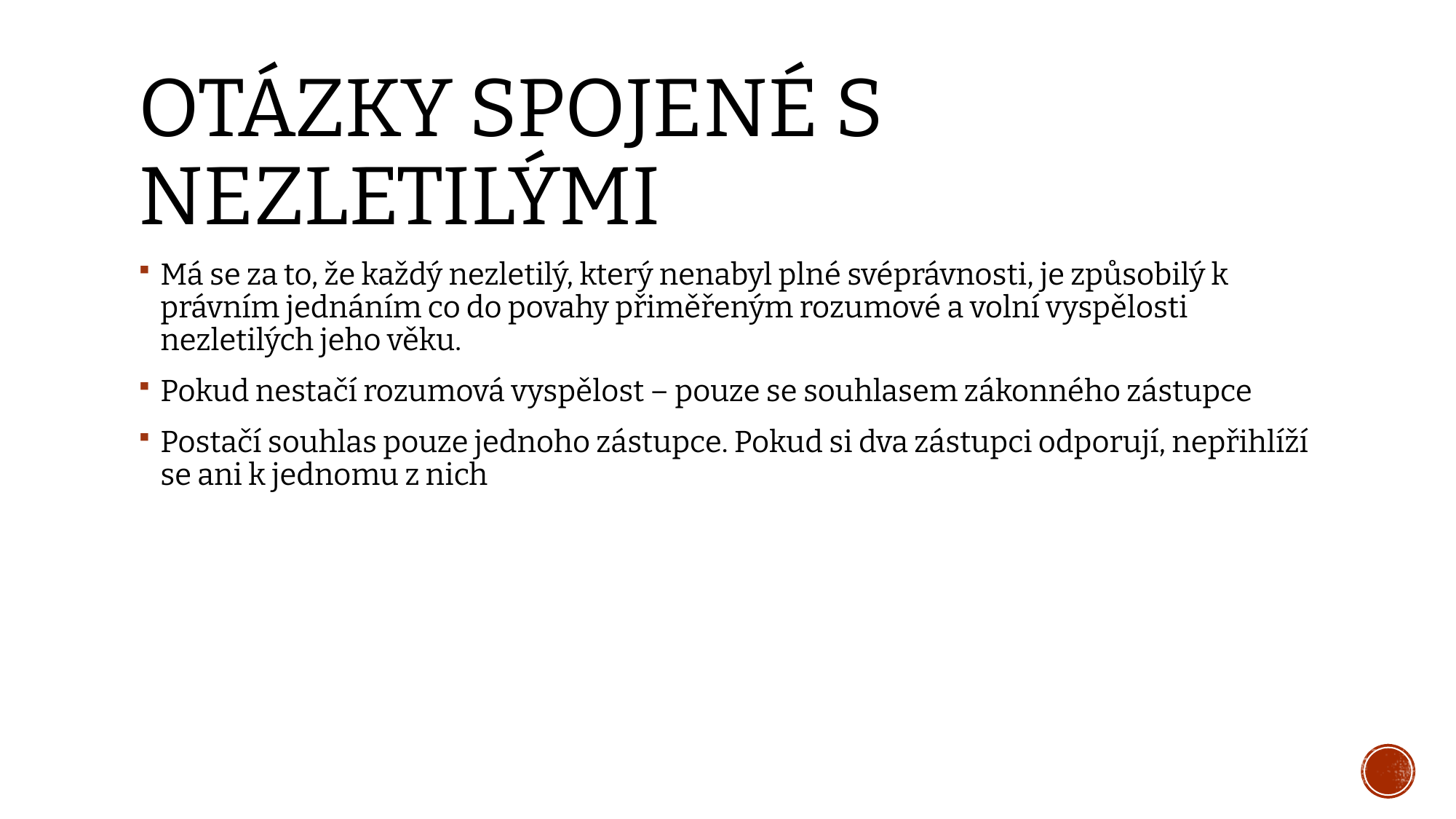

# Otázky spojené s nezletilými
Má se za to, že každý nezletilý, který nenabyl plné svéprávnosti, je způsobilý k právním jednáním co do povahy přiměřeným rozumové a volní vyspělosti nezletilých jeho věku.
Pokud nestačí rozumová vyspělost – pouze se souhlasem zákonného zástupce
Postačí souhlas pouze jednoho zástupce. Pokud si dva zástupci odporují, nepřihlíží se ani k jednomu z nich